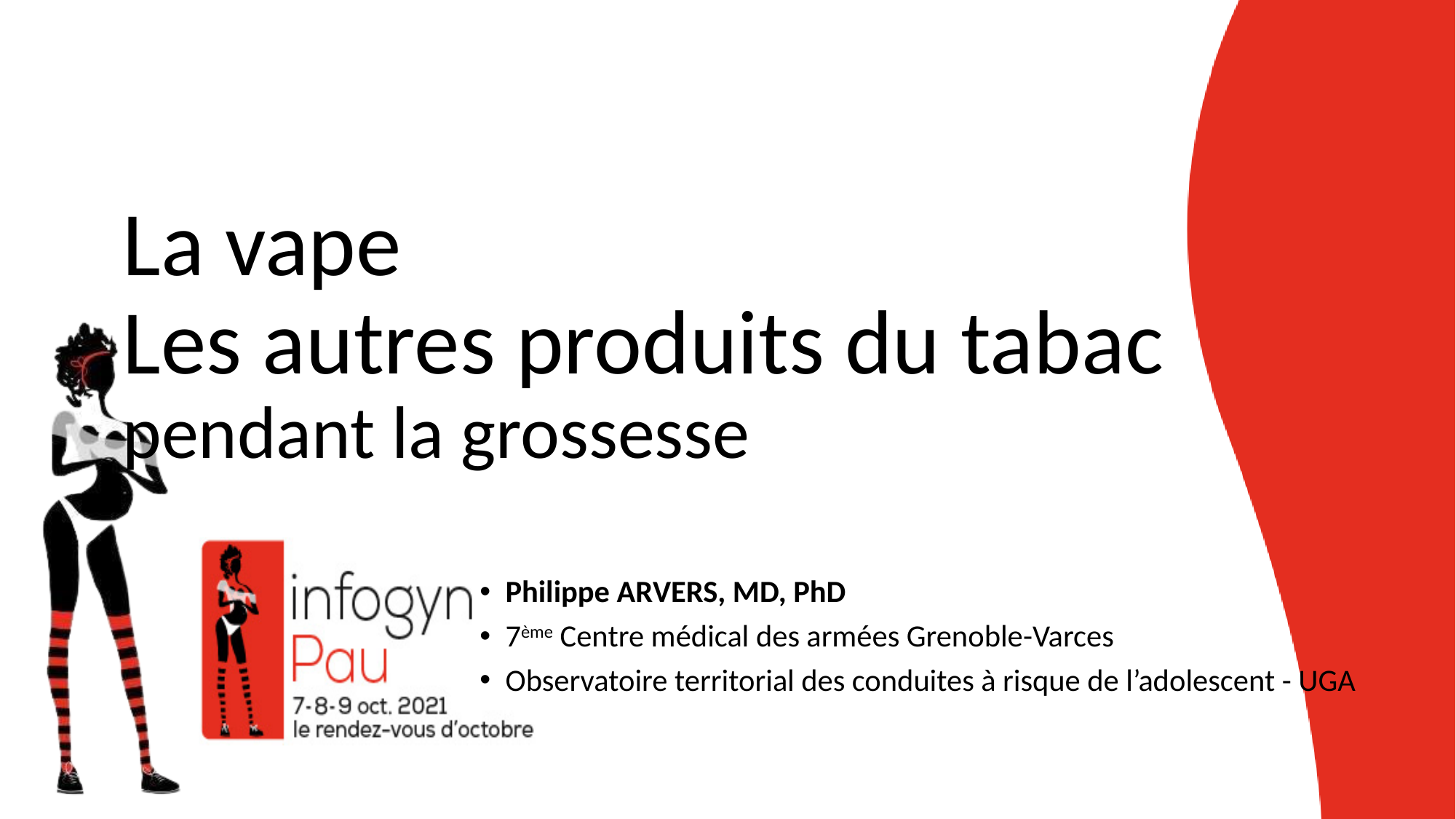

# La vape Les autres produits du tabac pendant la grossesse
Philippe ARVERS, MD, PhD
7ème Centre médical des armées Grenoble-Varces
Observatoire territorial des conduites à risque de l’adolescent - UGA